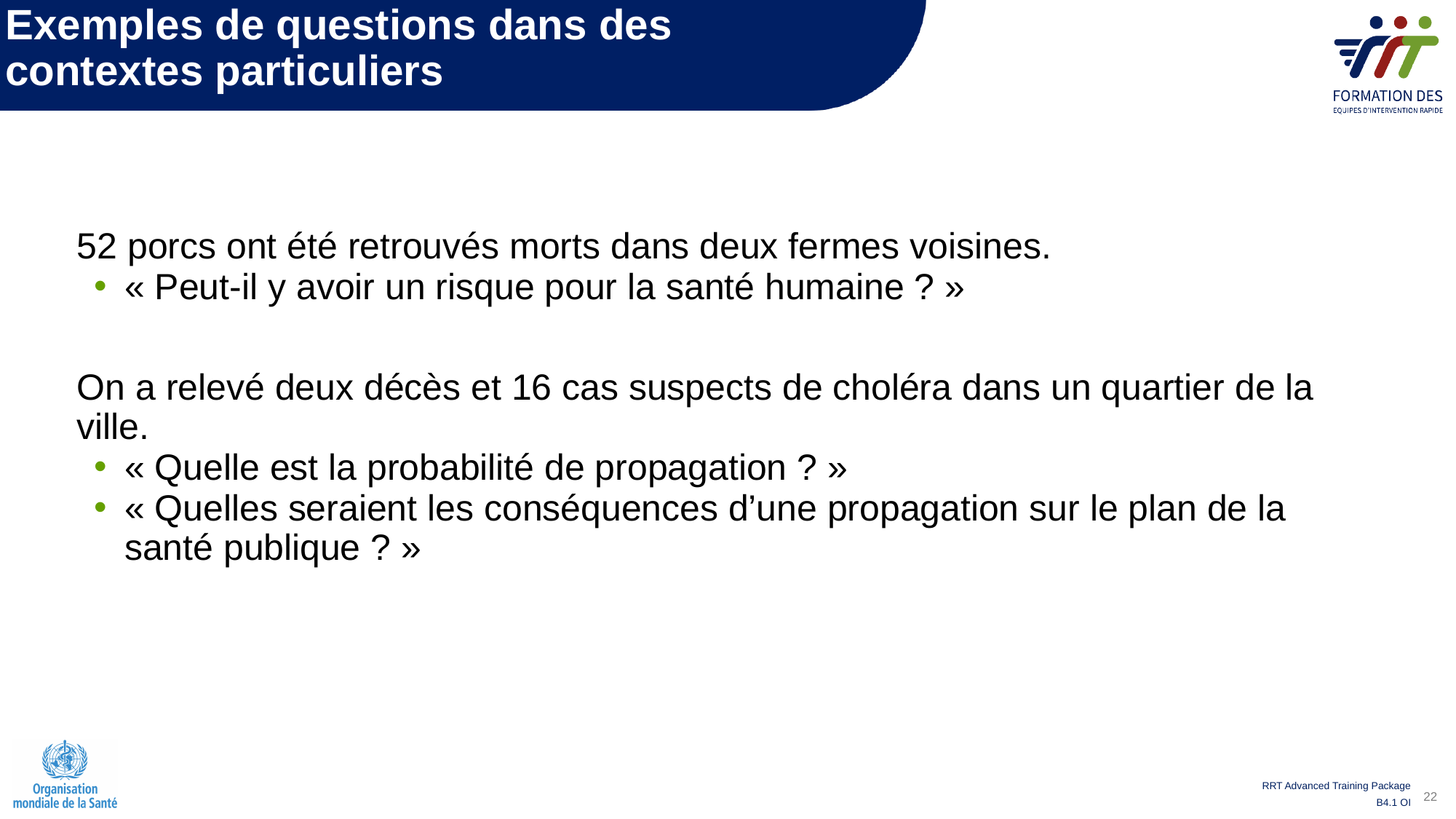

Exemples de questions dans des contextes particuliers
52 porcs ont été retrouvés morts dans deux fermes voisines.
« Peut-il y avoir un risque pour la santé humaine ? »

On a relevé deux décès et 16 cas suspects de choléra dans un quartier de la ville.
« Quelle est la probabilité de propagation ? »
« Quelles seraient les conséquences d’une propagation sur le plan de la santé publique ? »